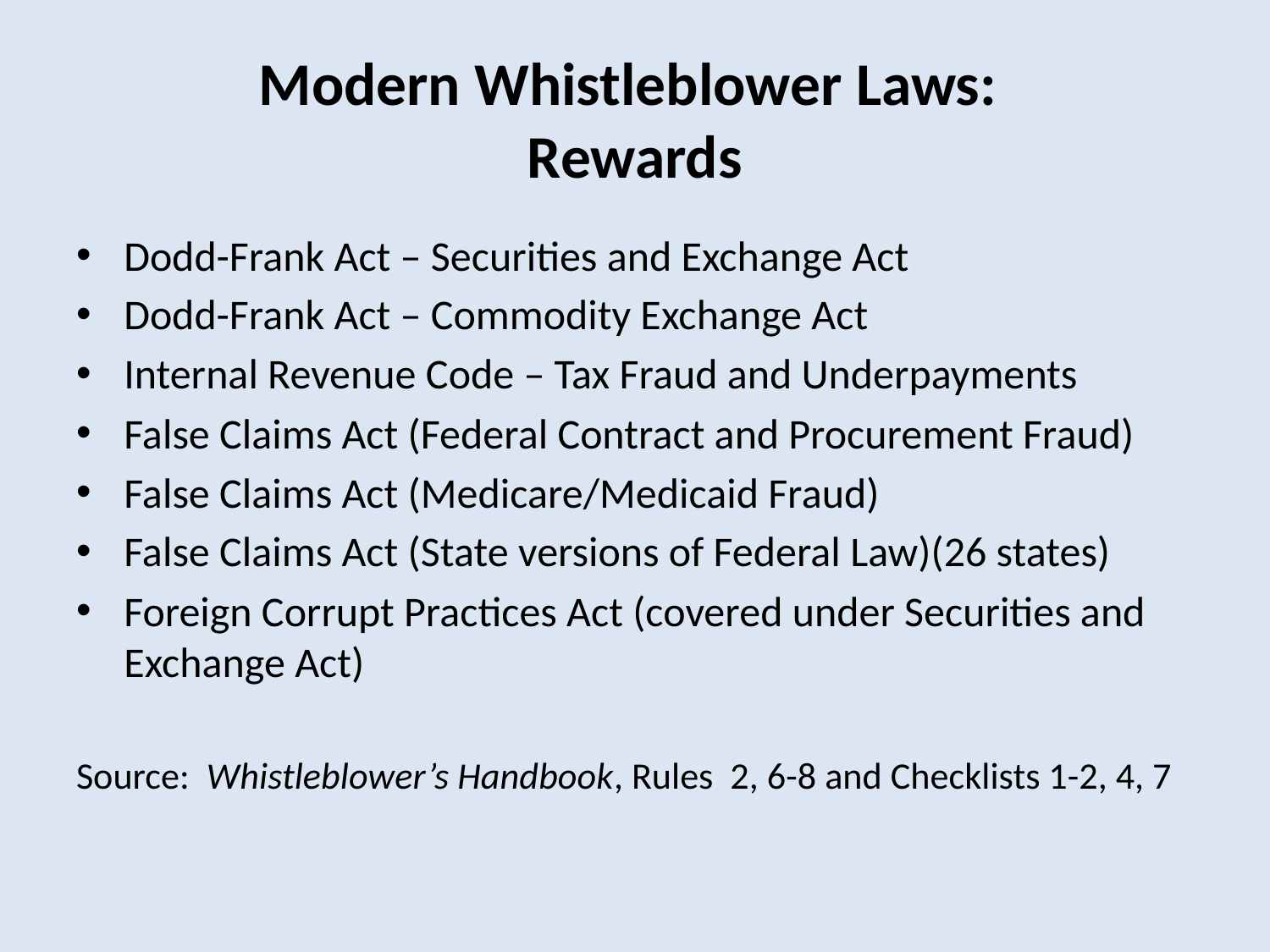

# Modern Whistleblower Laws: Rewards
Dodd-Frank Act – Securities and Exchange Act
Dodd-Frank Act – Commodity Exchange Act
Internal Revenue Code – Tax Fraud and Underpayments
False Claims Act (Federal Contract and Procurement Fraud)
False Claims Act (Medicare/Medicaid Fraud)
False Claims Act (State versions of Federal Law)(26 states)
Foreign Corrupt Practices Act (covered under Securities and Exchange Act)

Source:  Whistleblower’s Handbook, Rules  2, 6-8 and Checklists 1-2, 4, 7